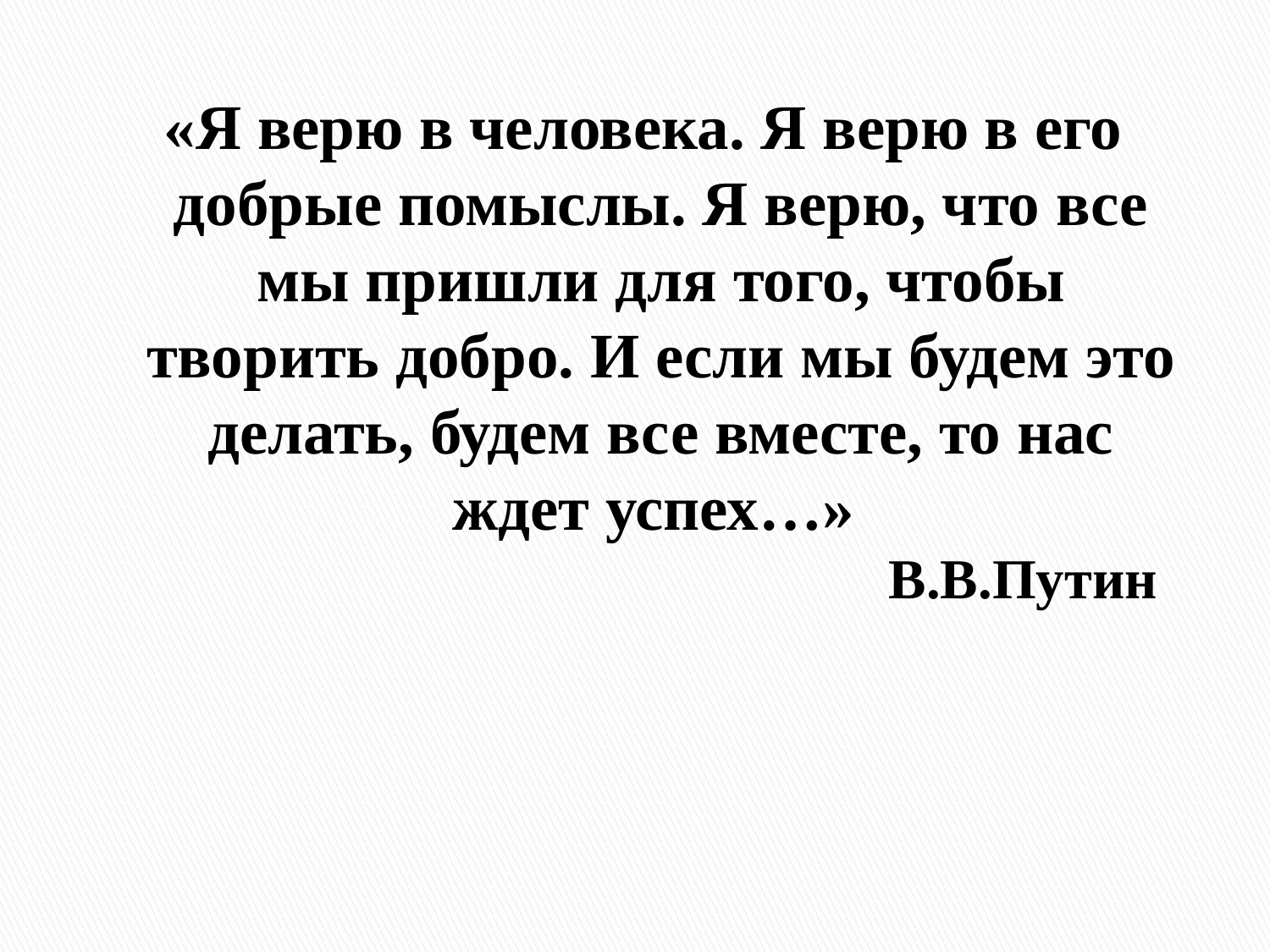

«Я верю в человека. Я верю в его добрые помыслы. Я верю, что все мы пришли для того, чтобы творить добро. И если мы будем это делать, будем все вместе, то нас ждет успех…» 
                                                           В.В.Путин